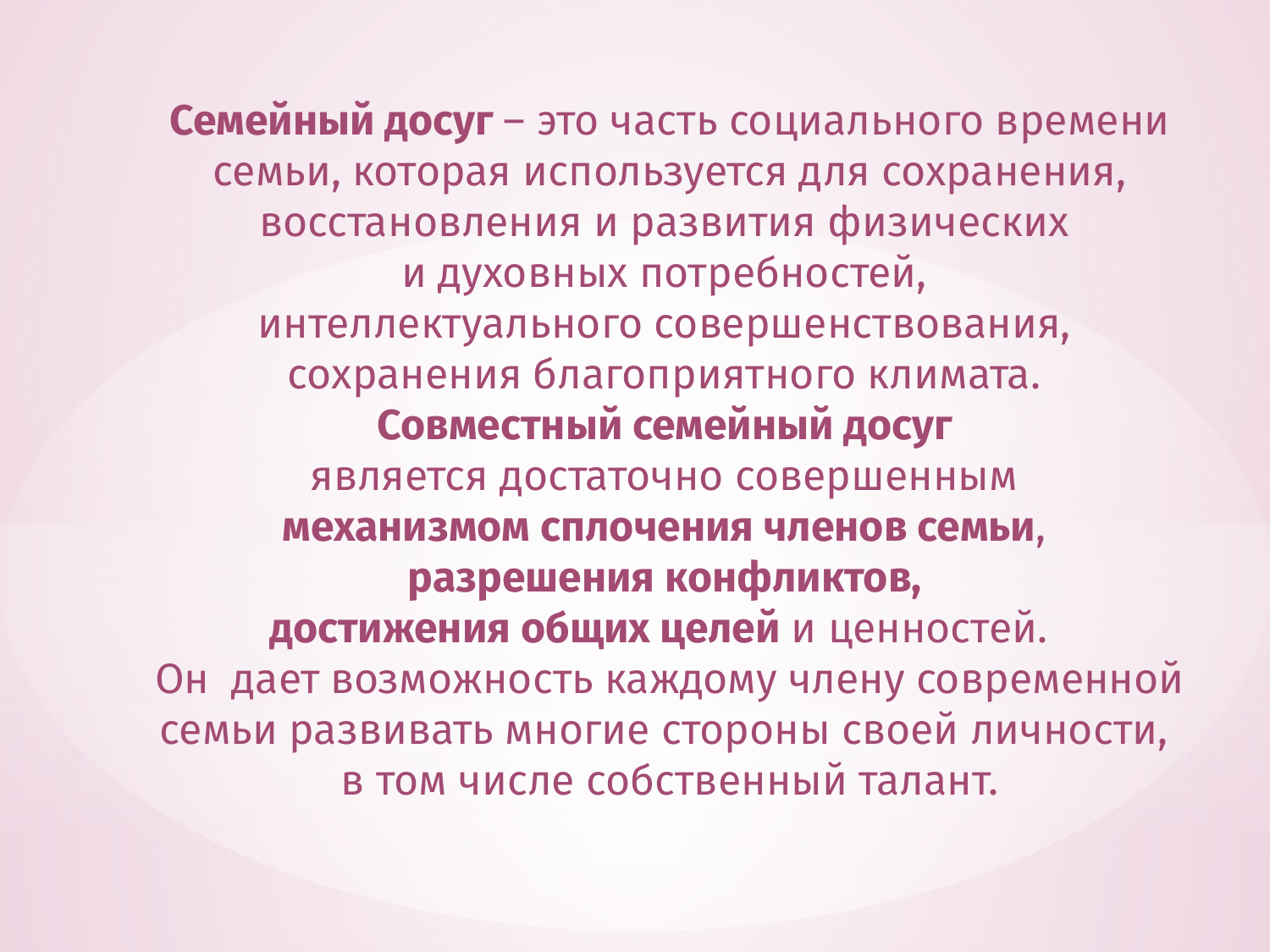

Семейный досуг – это часть социального времени семьи, которая используется для сохранения, восстановления и развития физических
и духовных потребностей,
интеллектуального совершенствования,
сохранения благоприятного климата.
Совместный семейный досуг
является достаточно совершенным
механизмом сплочения членов семьи,
разрешения конфликтов,
достижения общих целей и ценностей.
Он  дает возможность каждому члену современной семьи развивать многие стороны своей личности,
в том числе собственный талант.